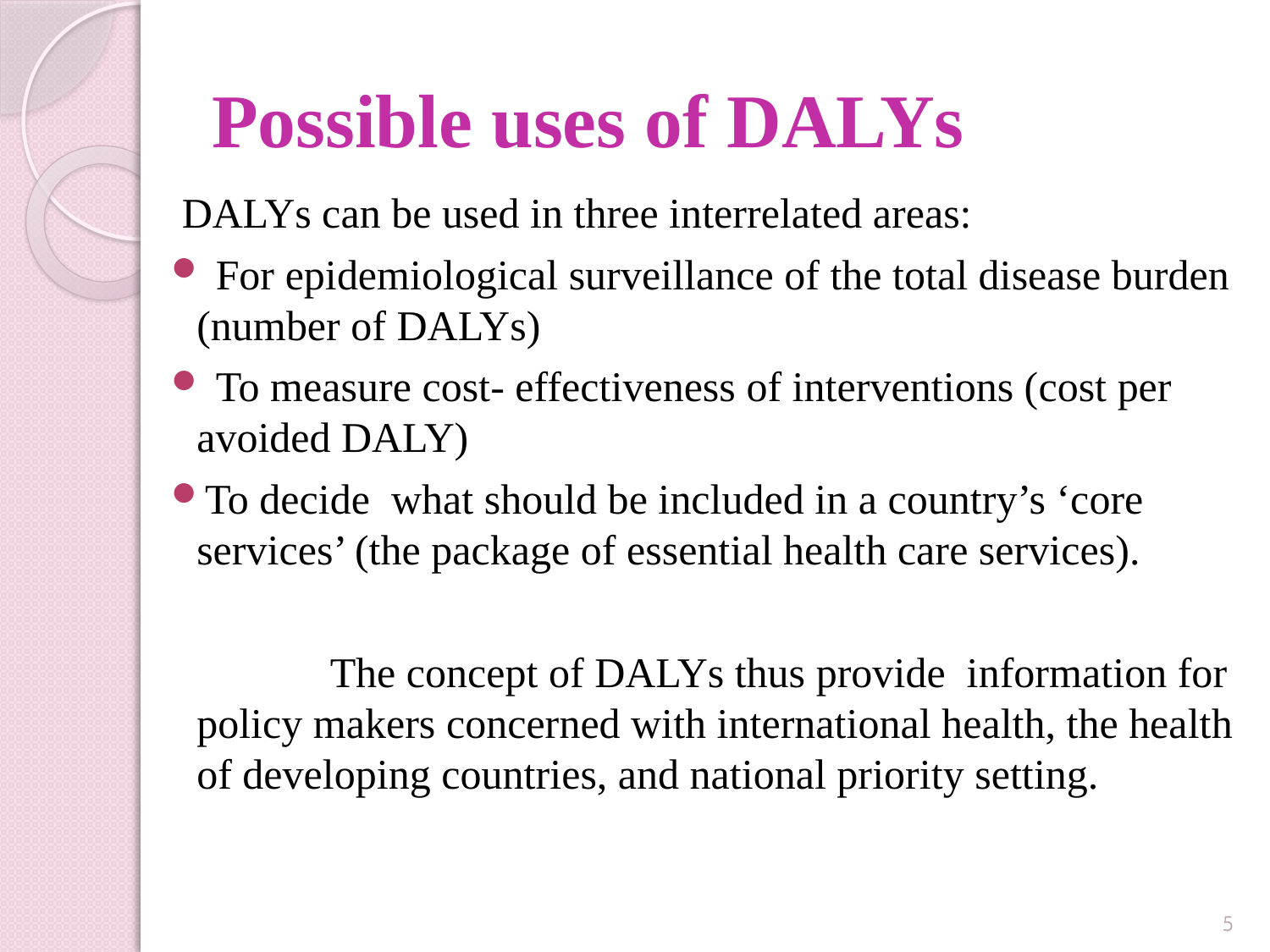

# Possible uses of DALYs
 DALYs can be used in three interrelated areas:
 For epidemiological surveillance of the total disease burden  (number of DALYs)
 To measure cost- effectiveness of interventions (cost per avoided DALY)
To decide  what should be included in a country’s ‘core services’ (the package of essential health care services).

               The concept of DALYs thus provide  information for policy makers concerned with international health, the health of developing countries, and national priority setting.

5